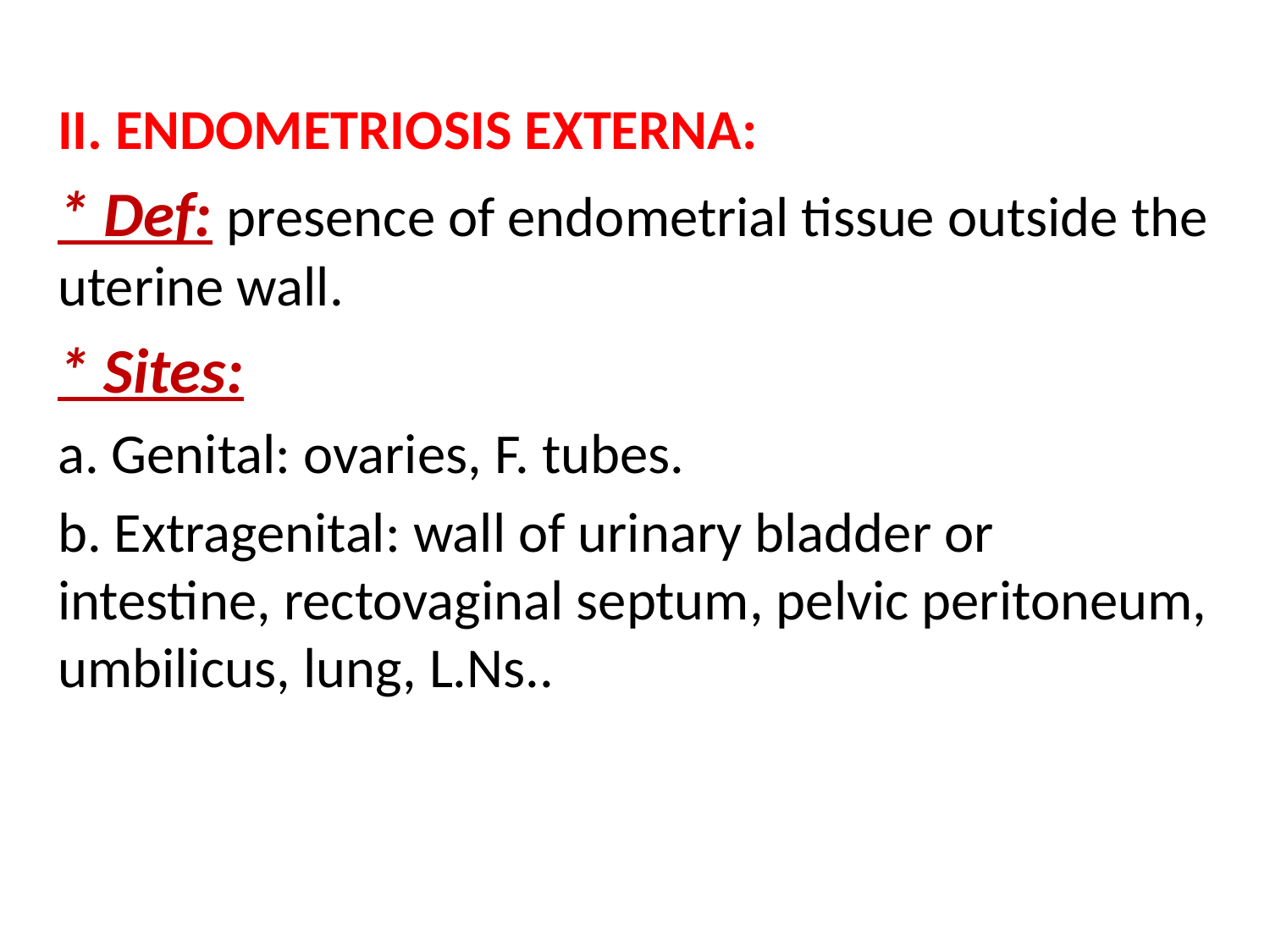

II. Endometriosis externa:
* Def: presence of endometrial tissue outside the uterine wall.
* Sites:
a. Genital: ovaries, F. tubes.
b. Extragenital: wall of urinary bladder or intestine, rectovaginal septum, pelvic peritoneum, umbilicus, lung, L.Ns..